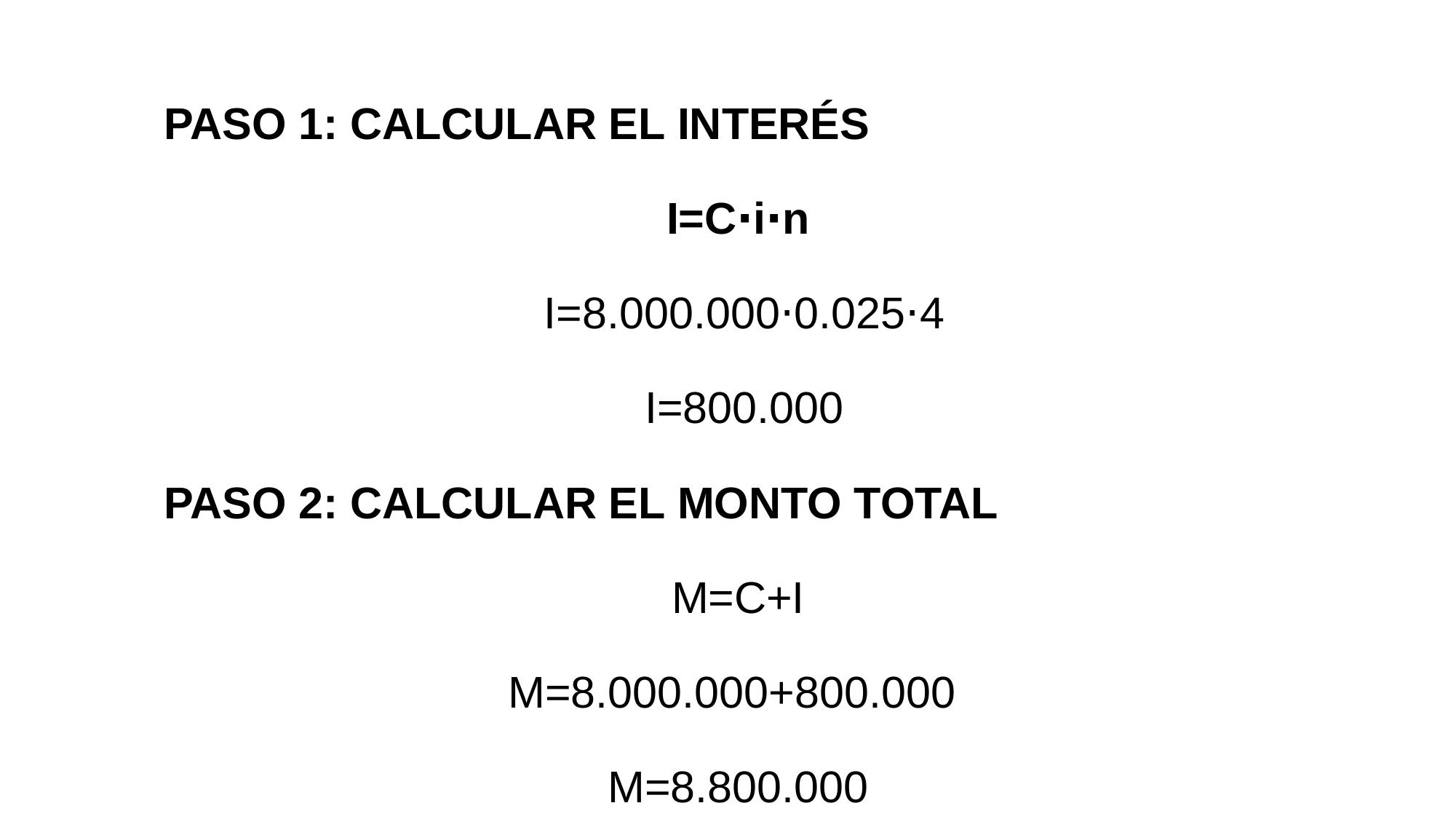

PASO 1: CALCULAR EL INTERÉS
I=C⋅i⋅n
 I=8.000.000⋅0.025⋅4
 I=800.000
PASO 2: CALCULAR EL MONTO TOTAL
M=C+I
M=8.000.000+800.000
M=8.800.000